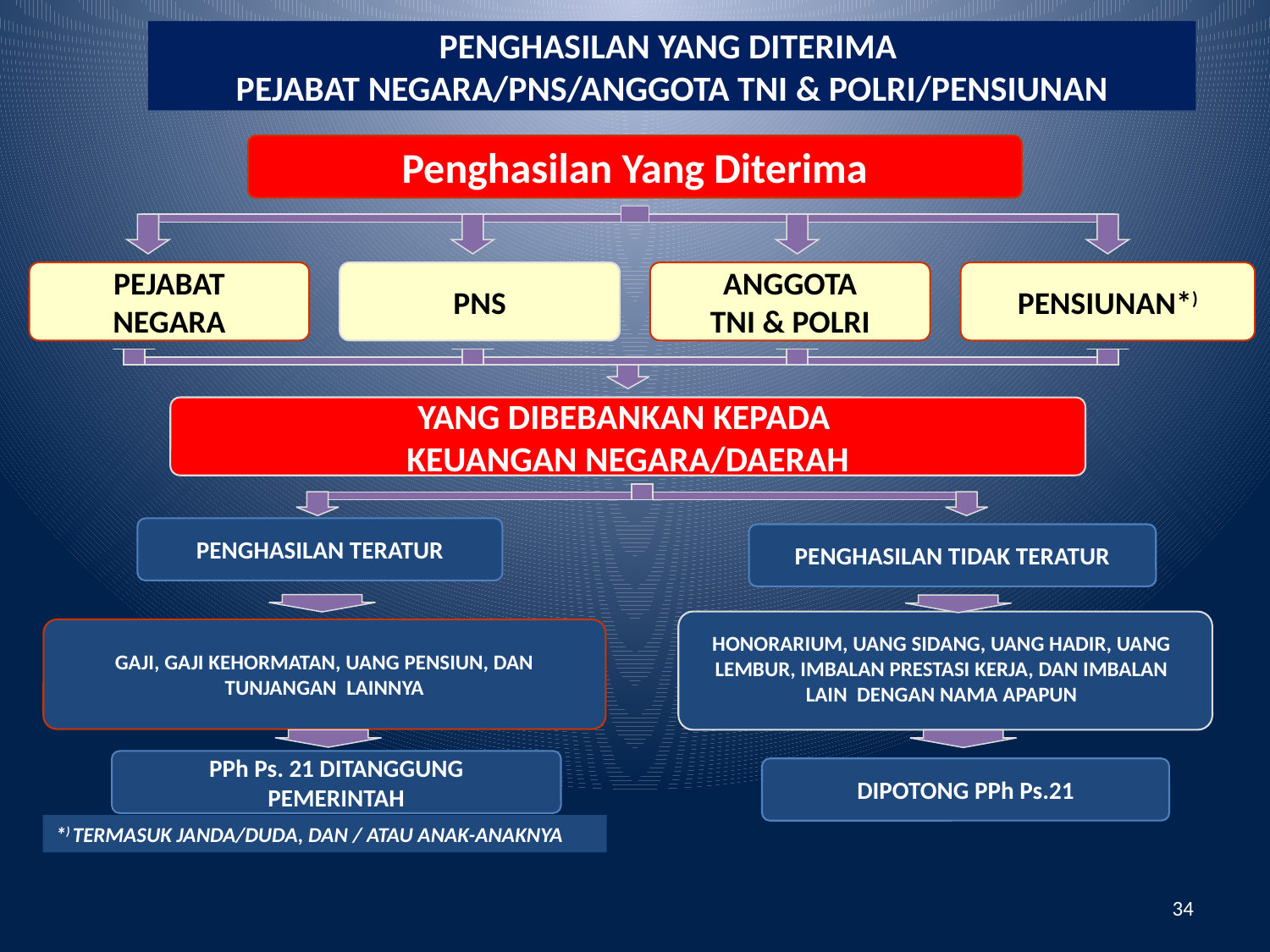

PENGHASILAN YANG DITERIMA
PEJABAT NEGARA/PNS/ANGGOTA TNI & POLRI/PENSIUNAN
Penghasilan Yang Diterima

PEJABAT
NEGARA
PNS
ANGGOTA
TNI & POLRI
PENSIUNAN*)

YANG DIBEBANKAN KEPADA
KEUANGAN NEGARA/DAERAH

PENGHASILAN TERATUR
PENGHASILAN TIDAK TERATUR

HONORARIUM, UANG SIDANG, UANG HADIR, UANG LEMBUR, IMBALAN PRESTASI KERJA, DAN IMBALAN LAIN  DENGAN NAMA APAPUN
GAJI, GAJI KEHORMATAN, UANG PENSIUN, DAN TUNJANGAN  LAINNYA

PPh Ps. 21 DITANGGUNG
PEMERINTAH
DIPOTONG PPh Ps.21
*) TERMASUK JANDA/DUDA, DAN / ATAU ANAK-ANAKNYA
34